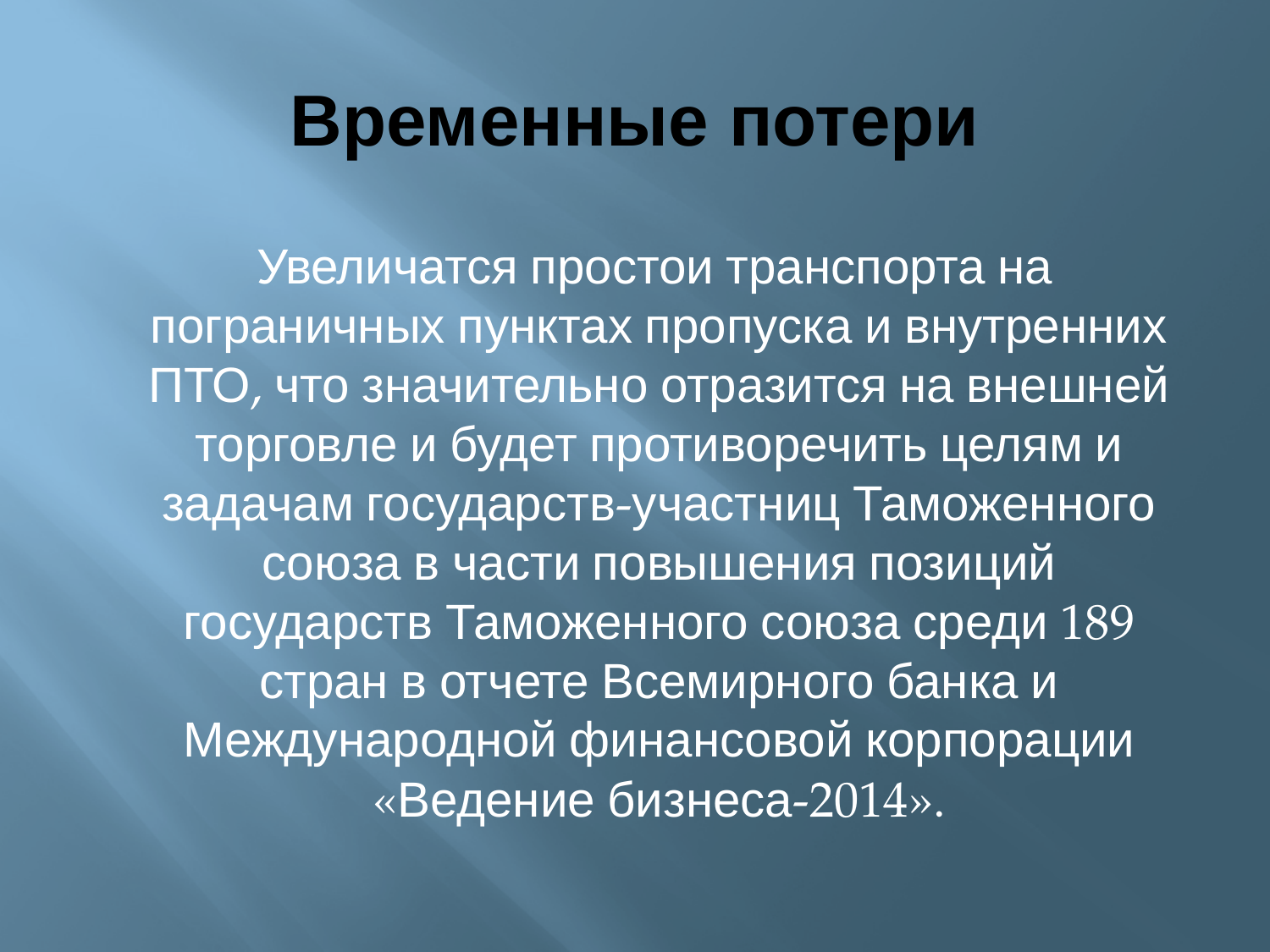

# Временные потери
    Увеличатся простои транспорта на пограничных пунктах пропуска и внутренних ПТО, что значительно отразится на внешней торговле и будет противоречить целям и задачам государств-участниц Таможенного союза в части повышения позиций государств Таможенного союза среди 189 стран в отчете Всемирного банка и Международной финансовой корпорации «Ведение бизнеса-2014».